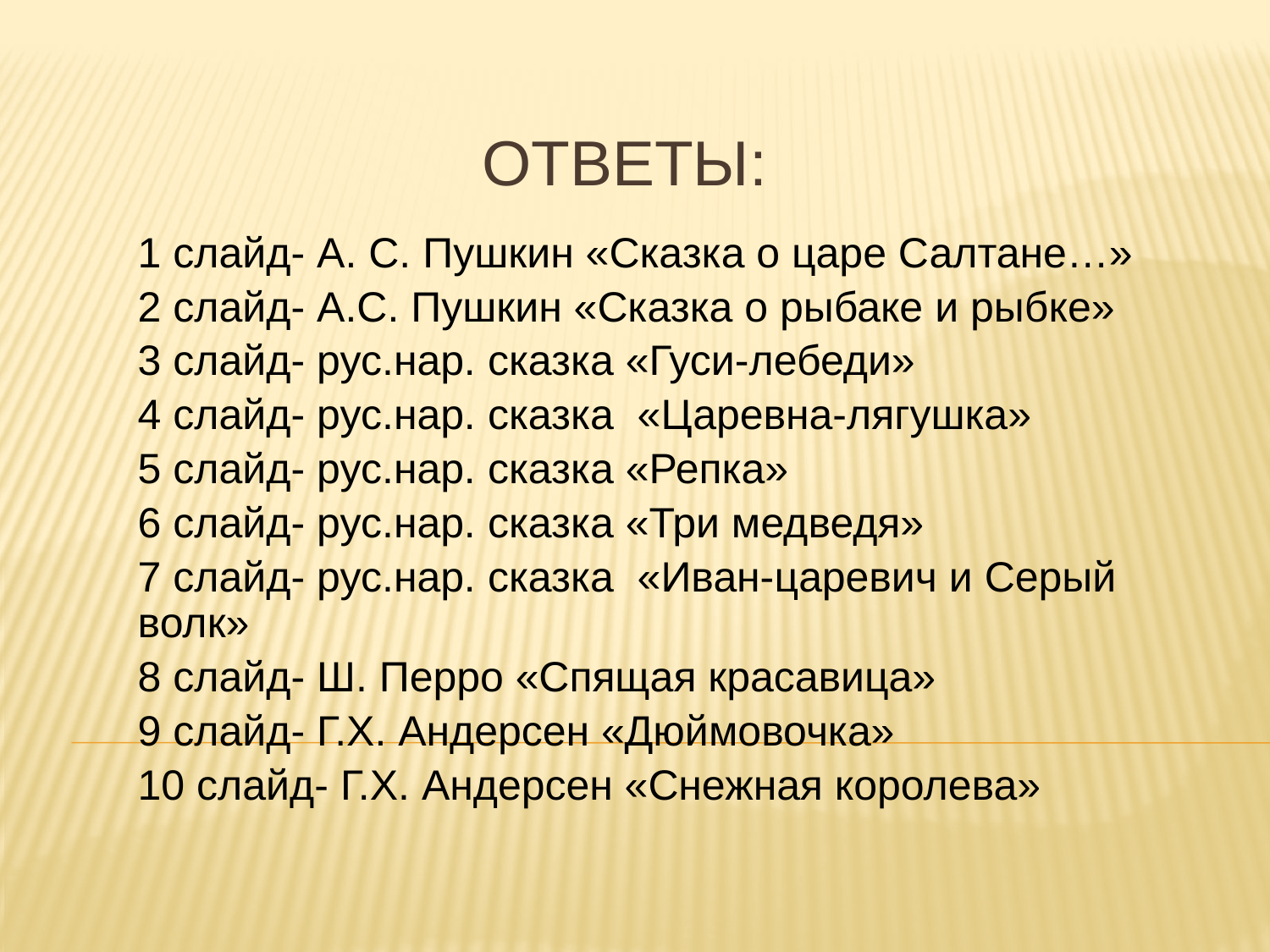

# Ответы:
1 слайд- А. С. Пушкин «Сказка о царе Салтане…»
2 слайд- А.С. Пушкин «Сказка о рыбаке и рыбке»
3 слайд- рус.нар. сказка «Гуси-лебеди»
4 слайд- рус.нар. сказка  «Царевна-лягушка»
5 слайд- рус.нар. сказка «Репка»
6 слайд- рус.нар. сказка «Три медведя»
7 слайд- рус.нар. сказка  «Иван-царевич и Серый волк»
8 слайд- Ш. Перро «Спящая красавица»
9 слайд- Г.Х. Андерсен «Дюймовочка»
10 слайд- Г.Х. Андерсен «Снежная королева»